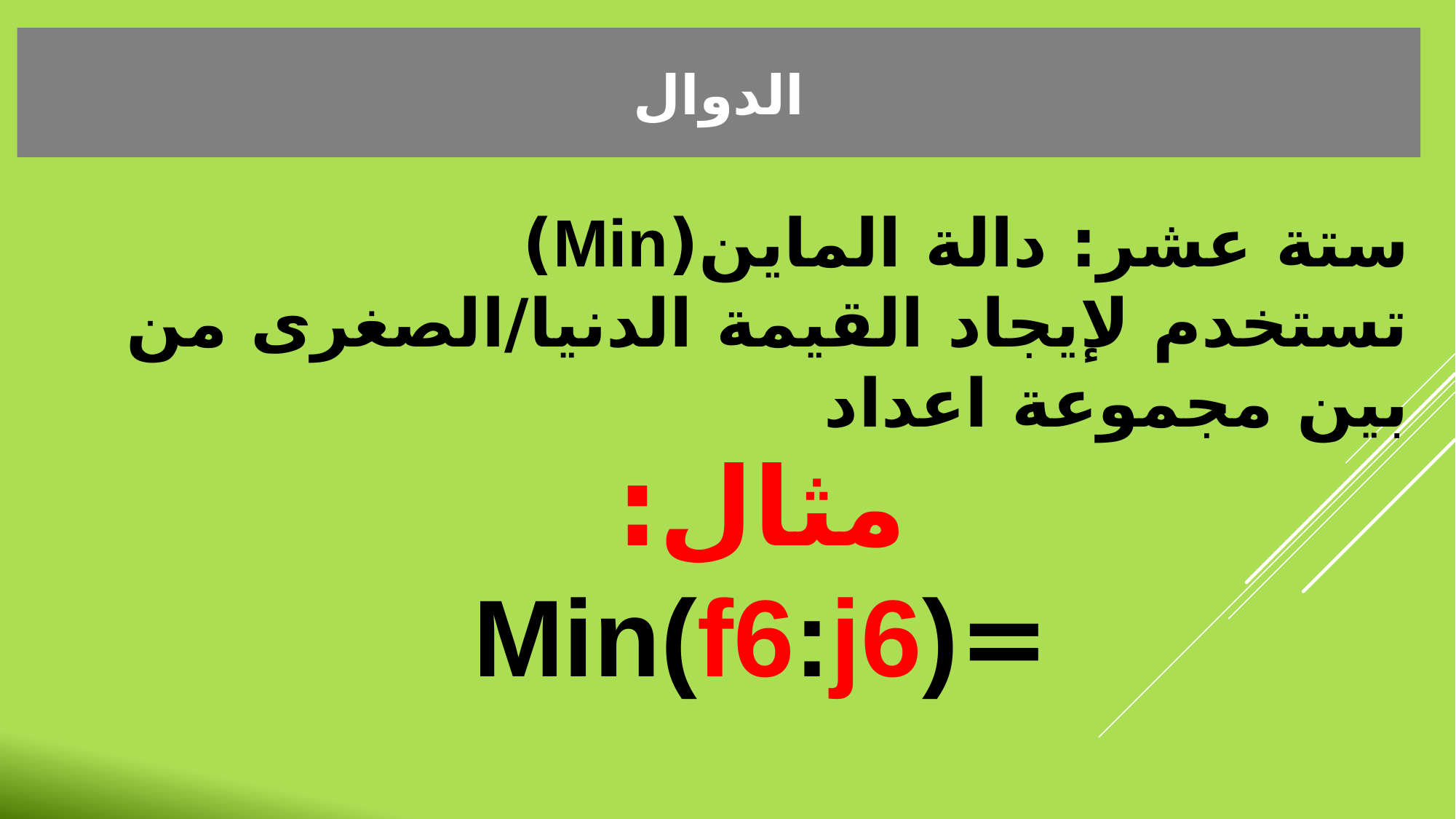

الدوال
ستة عشر: دالة الماين(Min)
تستخدم لإيجاد القيمة الدنيا/الصغرى من بين مجموعة اعداد
	مثال:
=Min(f6:j6)